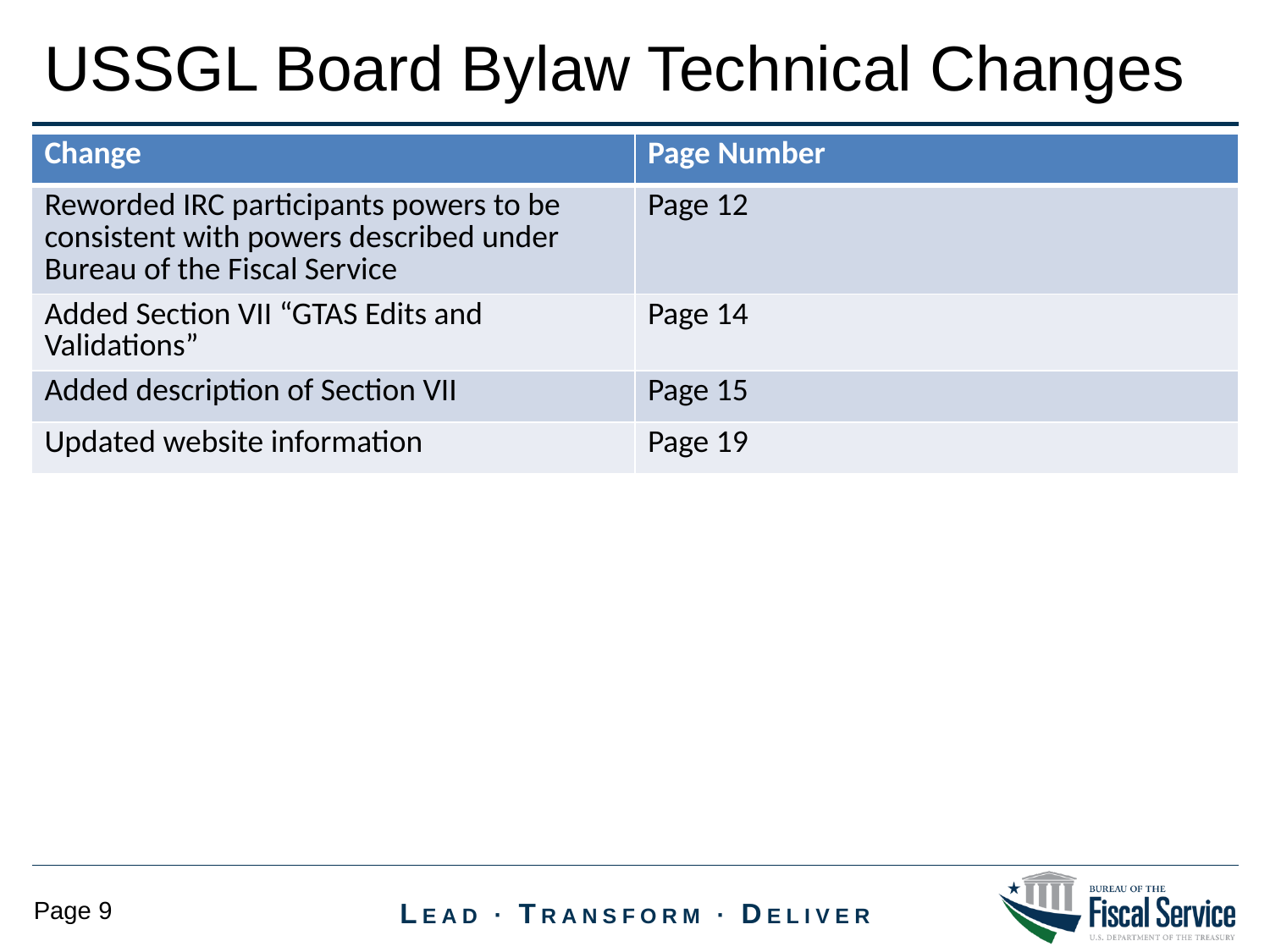

USSGL Board Bylaw Technical Changes
| Change | Page Number |
| --- | --- |
| Reworded IRC participants powers to be consistent with powers described under Bureau of the Fiscal Service | Page 12 |
| Added Section VII “GTAS Edits and Validations” | Page 14 |
| Added description of Section VII | Page 15 |
| Updated website information | Page 19 |